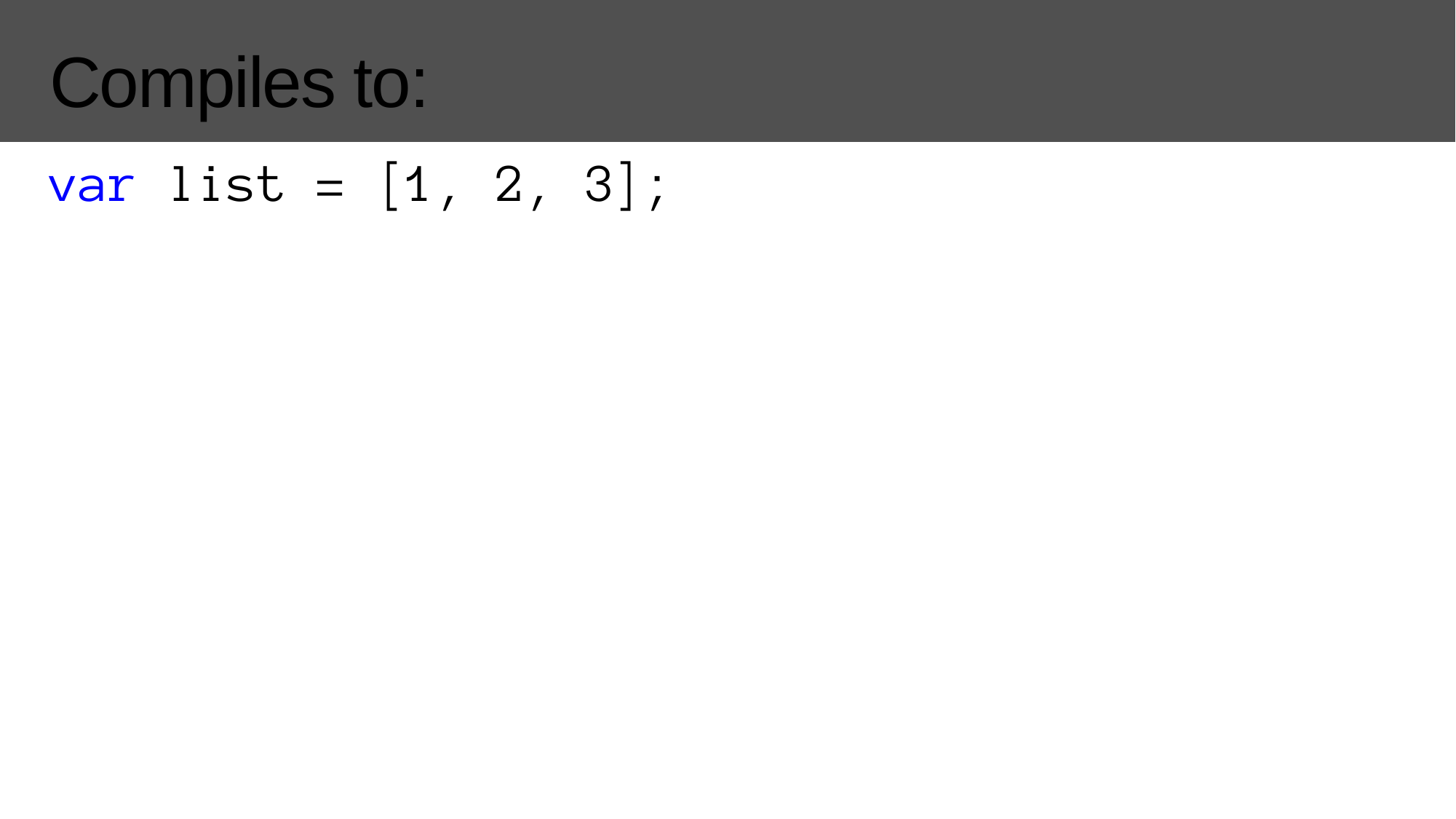

# Compiles to:
var list = [1, 2, 3];